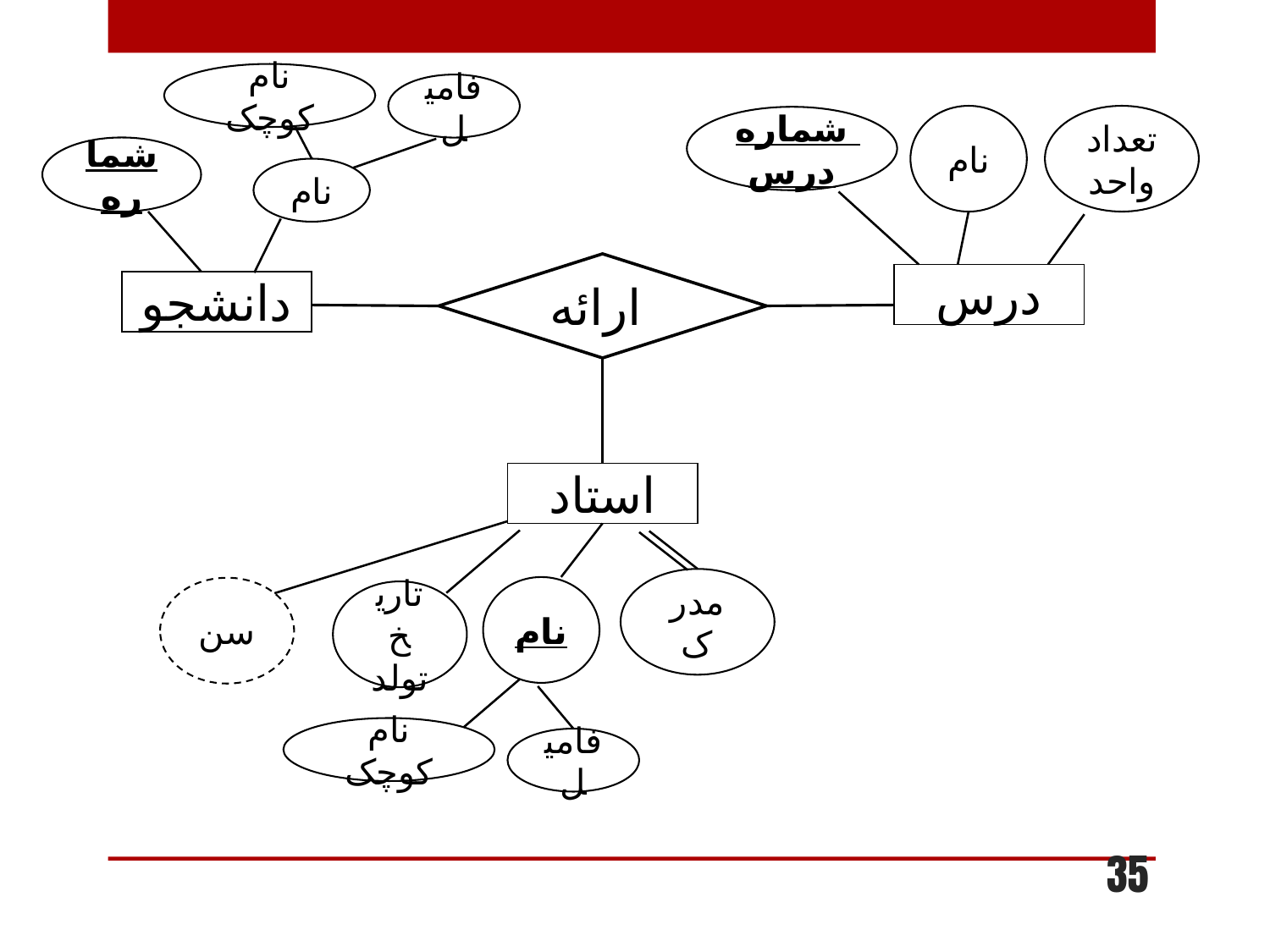

نام کوچک
فامیل
نام
تعداد واحد
شماره درس
شماره
نام
اارائه
درس
دانشجو
استاد
مدرک
نام
سن
تاریخ تولد
نام کوچک
فامیل
35